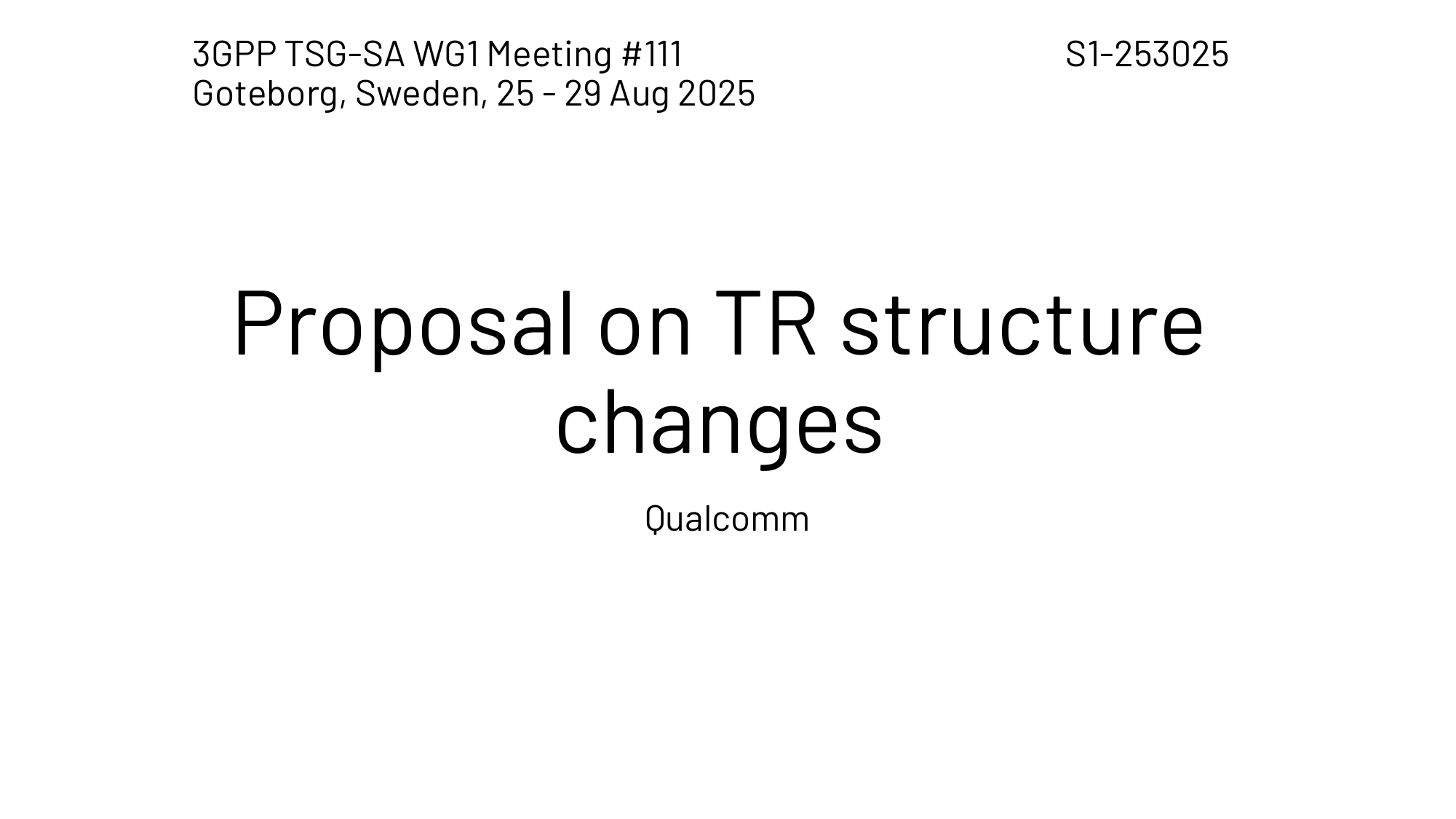

3GPP TSG-SA WG1 Meeting #111 				S1-253025
Goteborg, Sweden, 25 - 29 Aug 2025

# Proposal on TR structure changes
Qualcomm